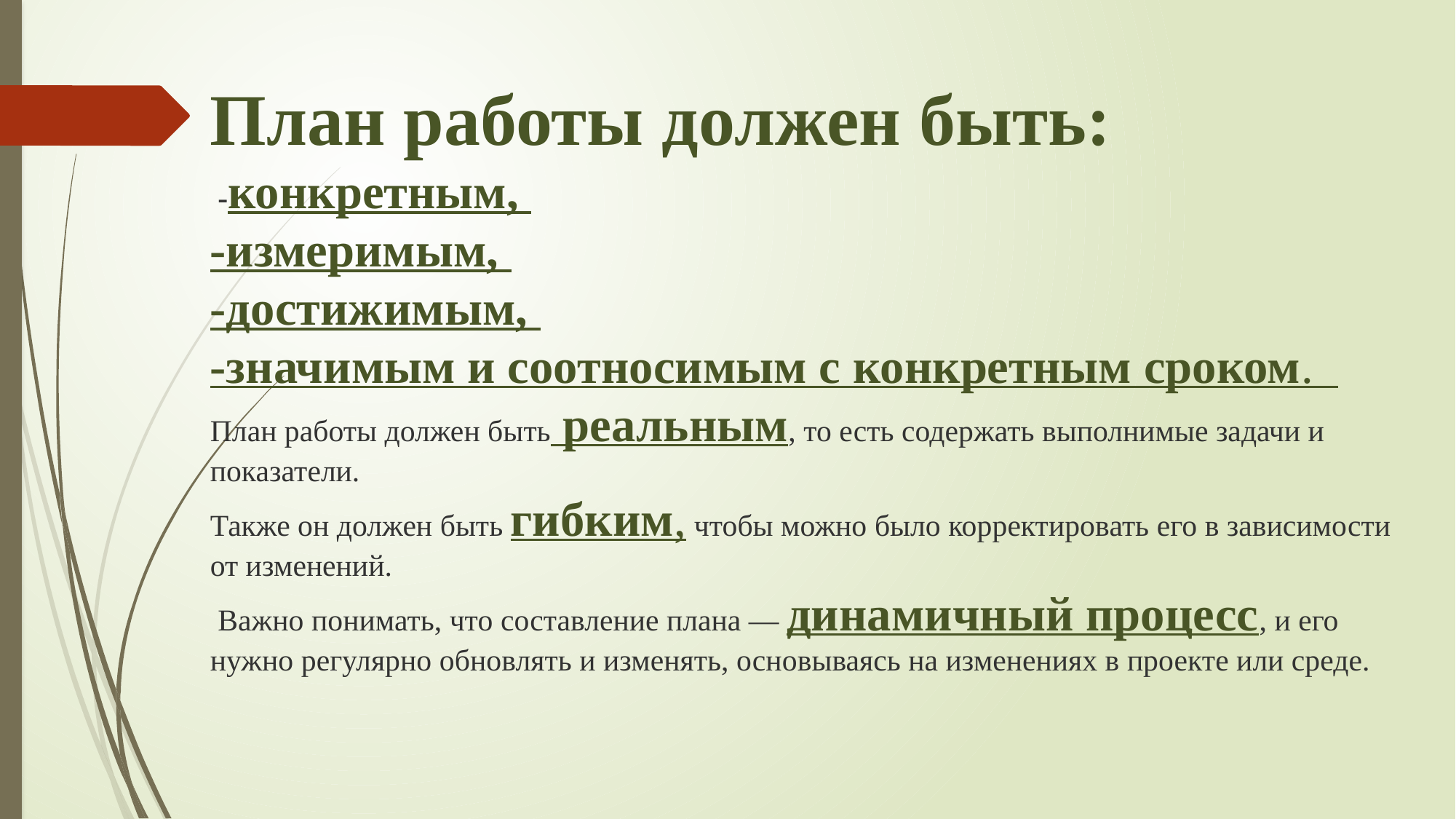

План работы должен быть:
 -конкретным,
-измеримым,
-достижимым,
-значимым и соотносимым с конкретным сроком.
План работы должен быть реальным, то есть содержать выполнимые задачи и показатели.
Также он должен быть гибким, чтобы можно было корректировать его в зависимости от изменений.
 Важно понимать, что составление плана — динамичный процесс, и его нужно регулярно обновлять и изменять, основываясь на изменениях в проекте или среде.